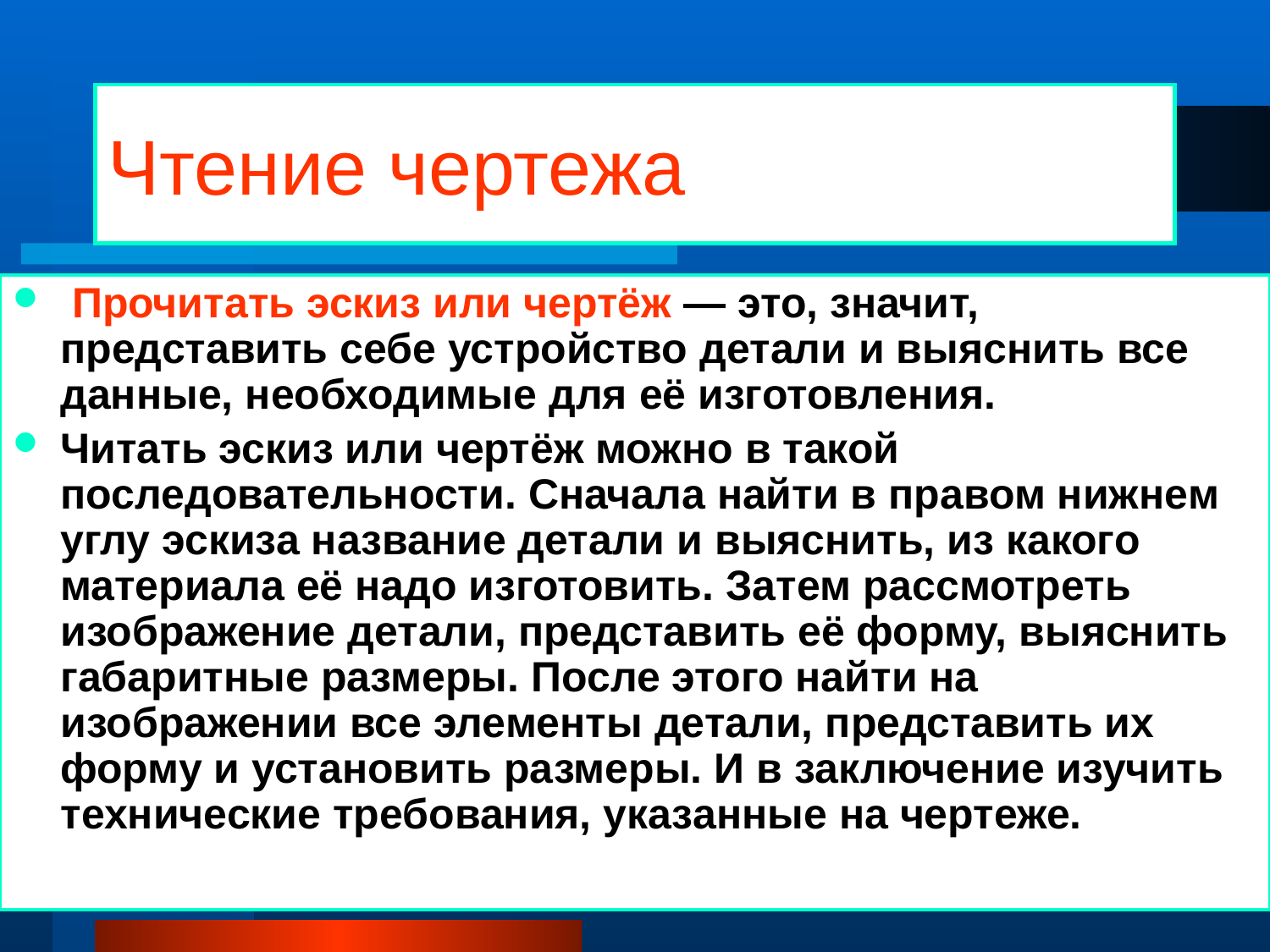

# Чтение чертежа
 Прочитать эскиз или чертёж — это, значит, представить себе устройство детали и выяснить все данные, необходимые для её изготовления.
Читать эскиз или чертёж можно в такой последовательности. Сначала найти в правом нижнем углу эскиза название детали и выяснить, из какого материала её надо изготовить. Затем рассмотреть изображение детали, представить её форму, выяснить габаритные размеры. После этого найти на изображении все элементы детали, представить их форму и установить размеры. И в заключение изучить технические требования, указанные на чертеже.
06.10.2012
34